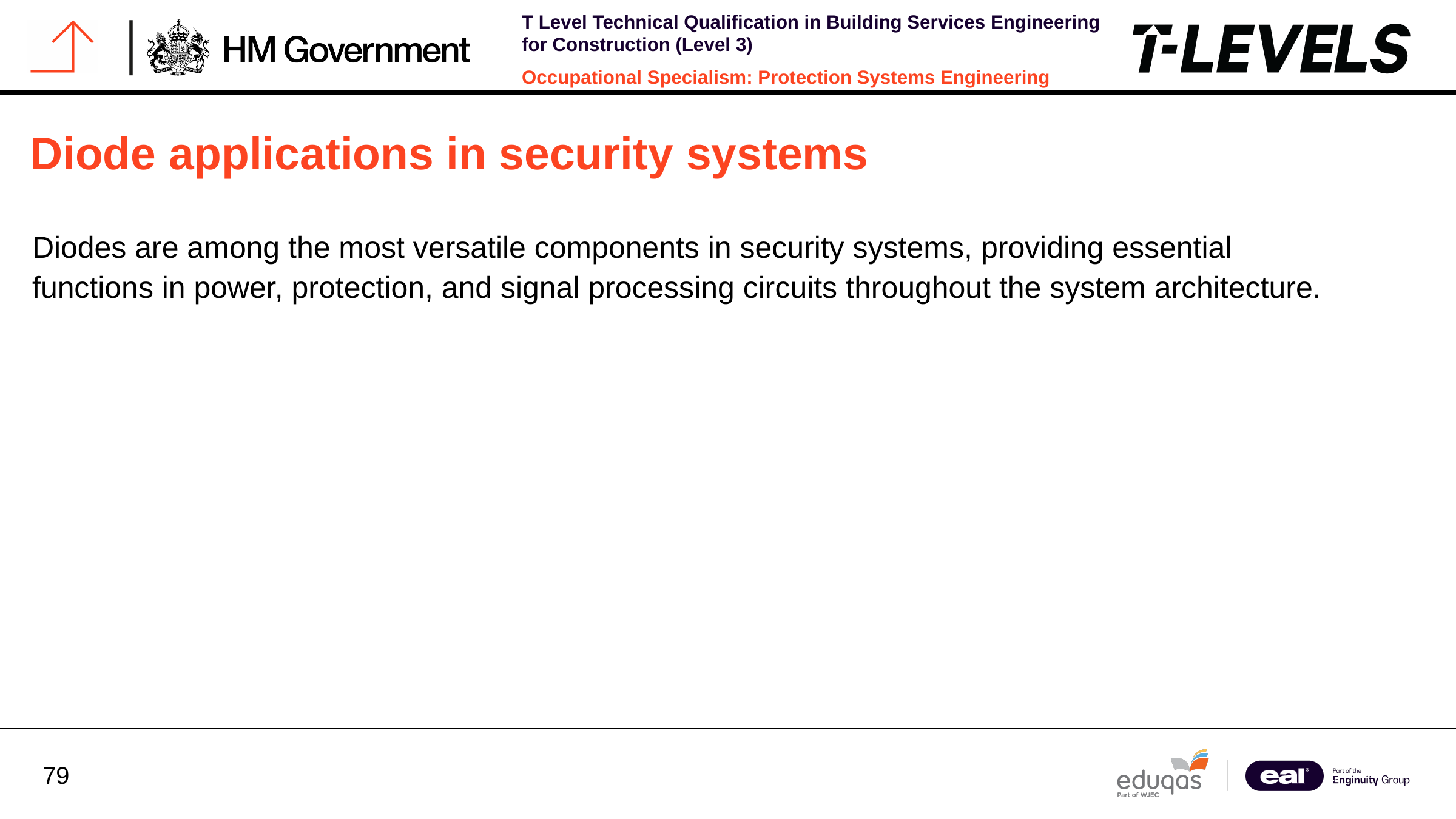

Diode applications in security systems
Diodes are among the most versatile components in security systems, providing essential functions in power, protection, and signal processing circuits throughout the system architecture.